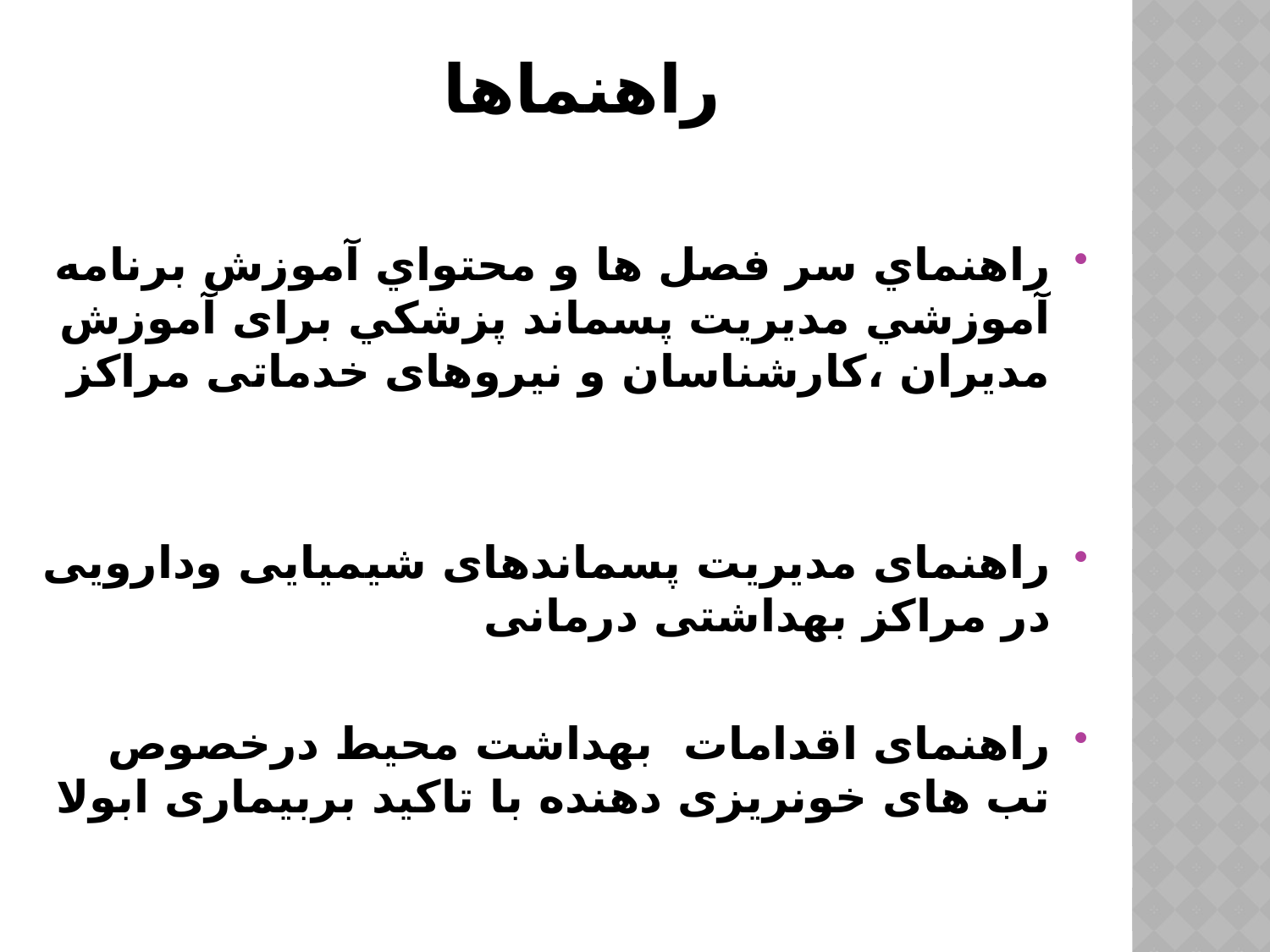

# راهنماها

راهنماي سر فصل ها و محتواي آموزش برنامه آموزشي مديريت پسماند پزشكي برای آموزش مدیران ،کارشناسان و نیروهای خدماتی مراکز

راهنمای مدیریت پسماندهای شیمیایی ودارویی در مراکز بهداشتی درمانی

راهنمای اقدامات  بهداشت محیط درخصوص  تب های خونریزی دهنده با تاکید بربیماری ابولا